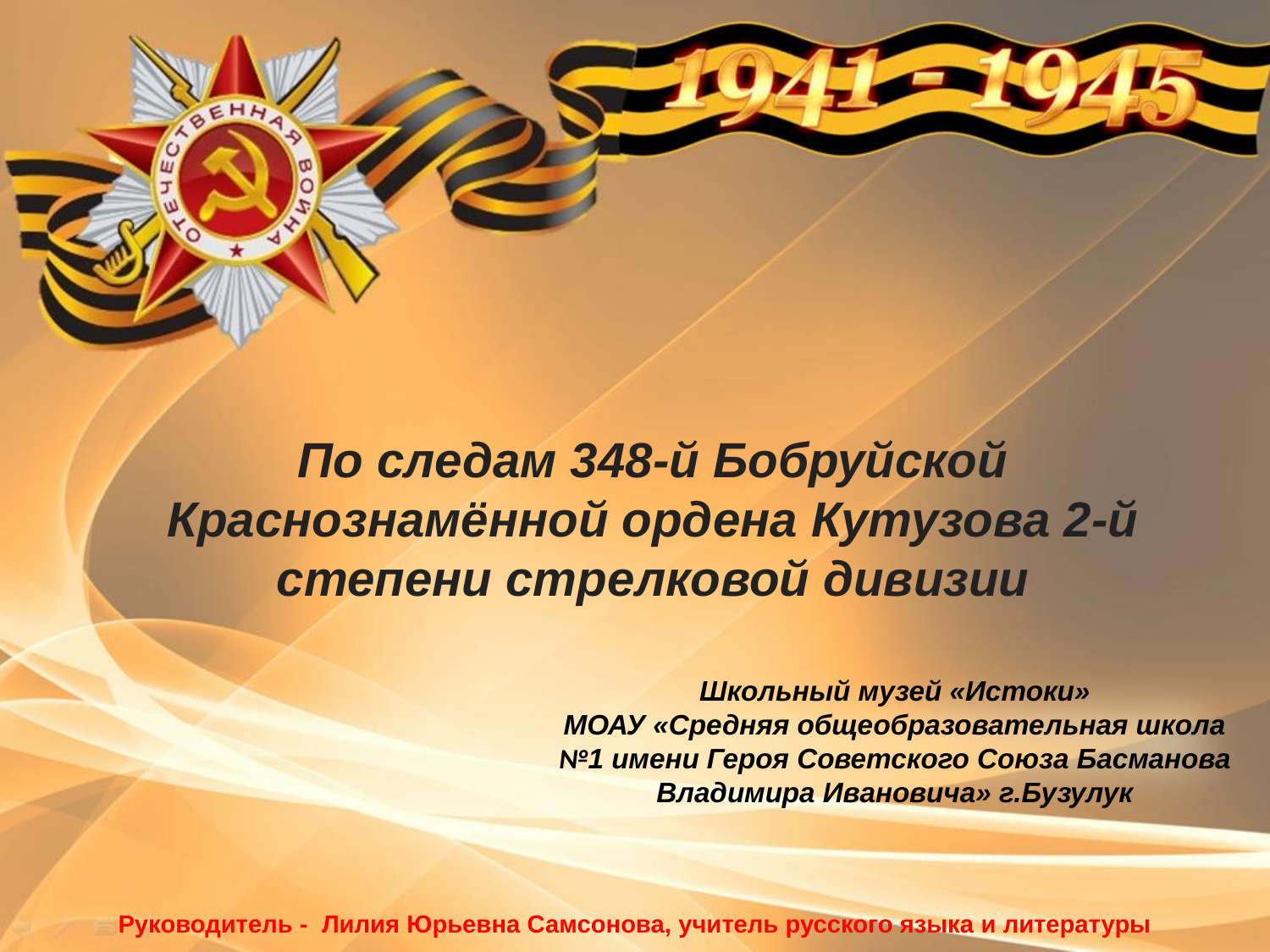

По следам 348-й Бобруйской Краснознамённой ордена Кутузова 2-й степени стрелковой дивизии
Школьный музей «Истоки»
МОАУ «Средняя общеобразовательная школа №1 имени Героя Советского Союза Басманова Владимира Ивановича» г.Бузулук

Руководитель -  Лилия Юрьевна Самсонова, учитель русского языка и литературы